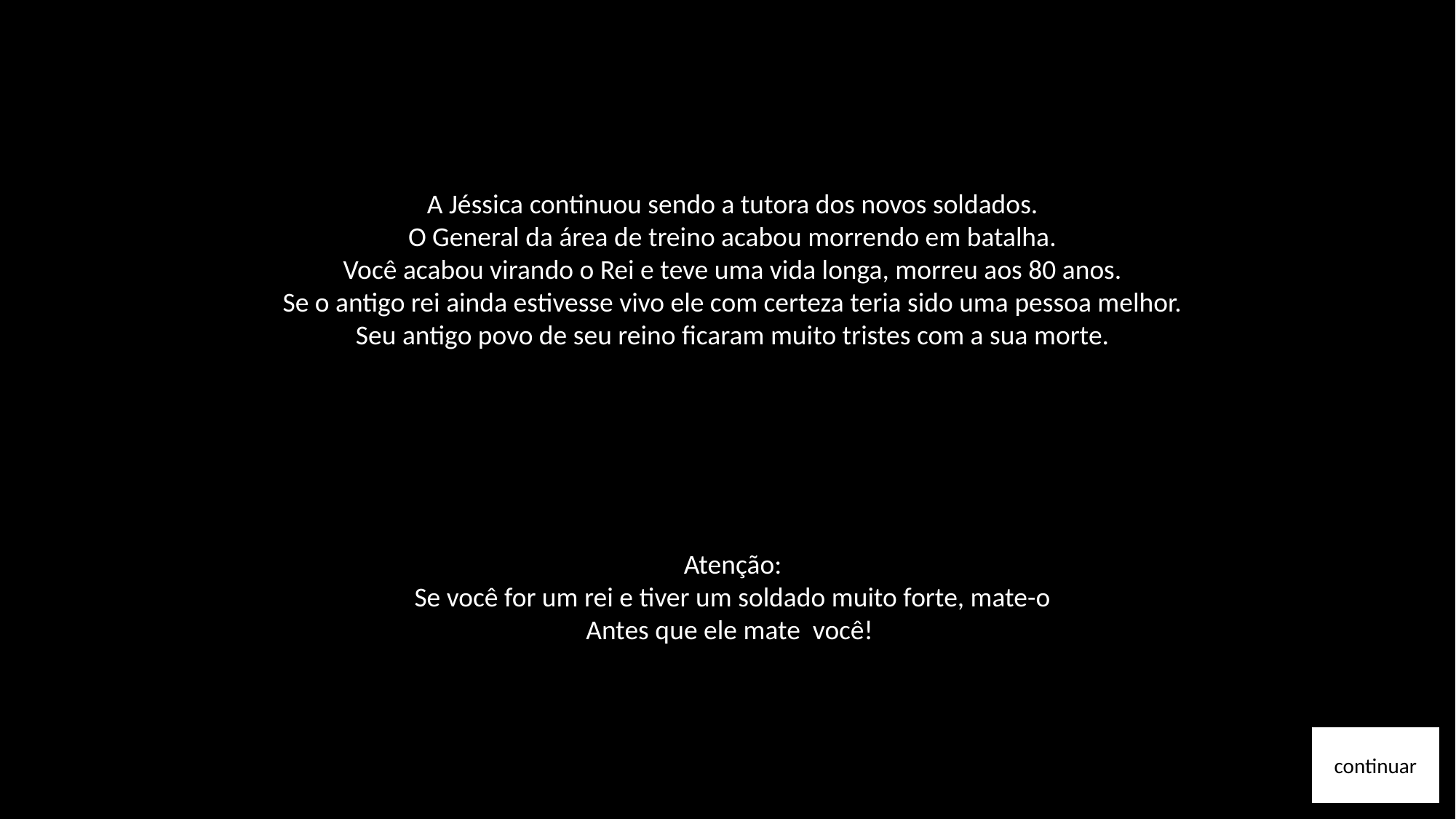

A Jéssica continuou sendo a tutora dos novos soldados.
O General da área de treino acabou morrendo em batalha.
Você acabou virando o Rei e teve uma vida longa, morreu aos 80 anos.
Se o antigo rei ainda estivesse vivo ele com certeza teria sido uma pessoa melhor.
Seu antigo povo de seu reino ficaram muito tristes com a sua morte.

Atenção:
Se você for um rei e tiver um soldado muito forte, mate-o
Antes que ele mate  você!
continuar